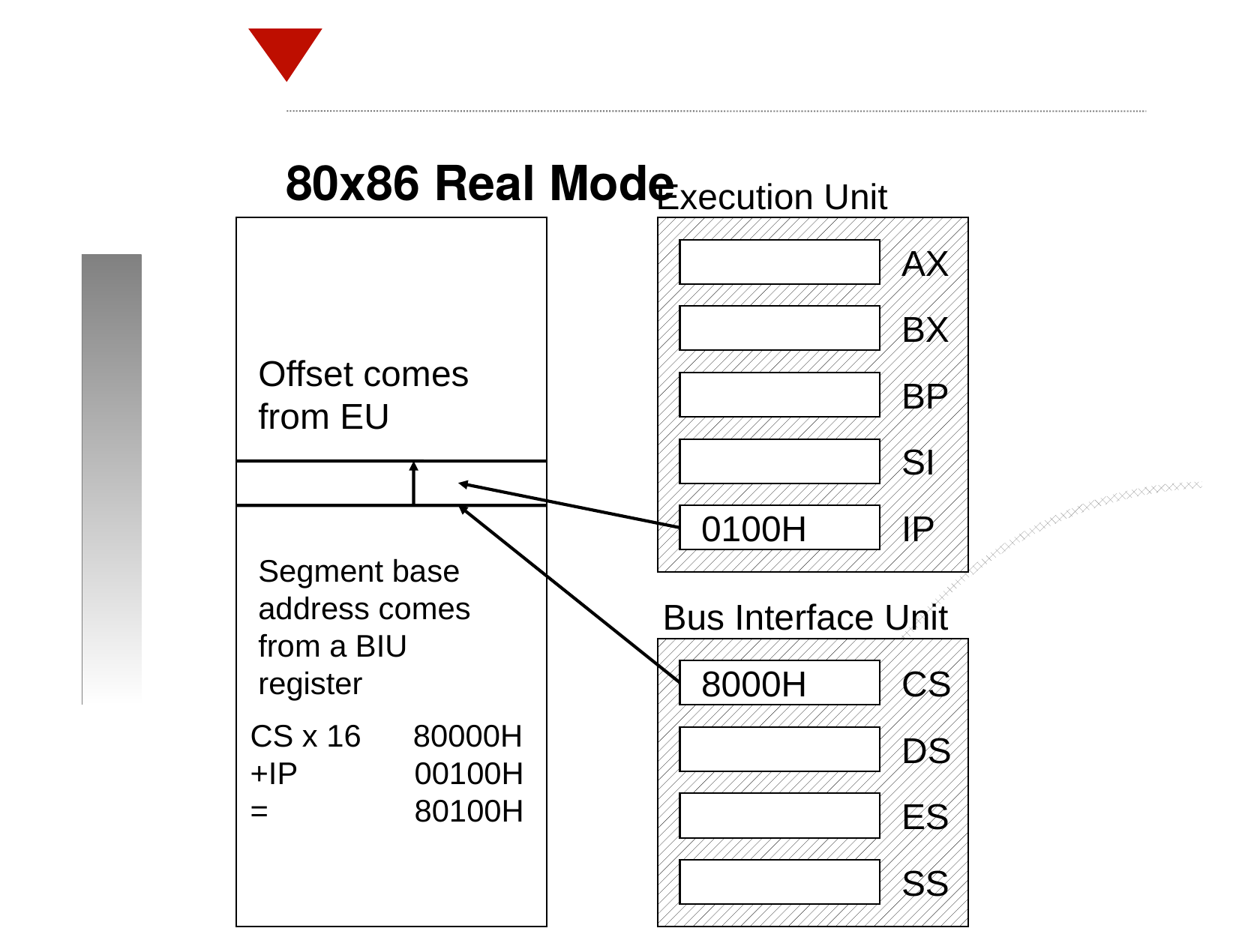

80x86 Real Mode
Execution Unit

AX
BX

Offset comes from EU

BP
SI

0100H
IP

Segment base address comes from a BIU register
Bus Interface Unit

8000H
CS

CS x 16      80000H
+IP	      00100H
=	      80100H
DS

ES
SS